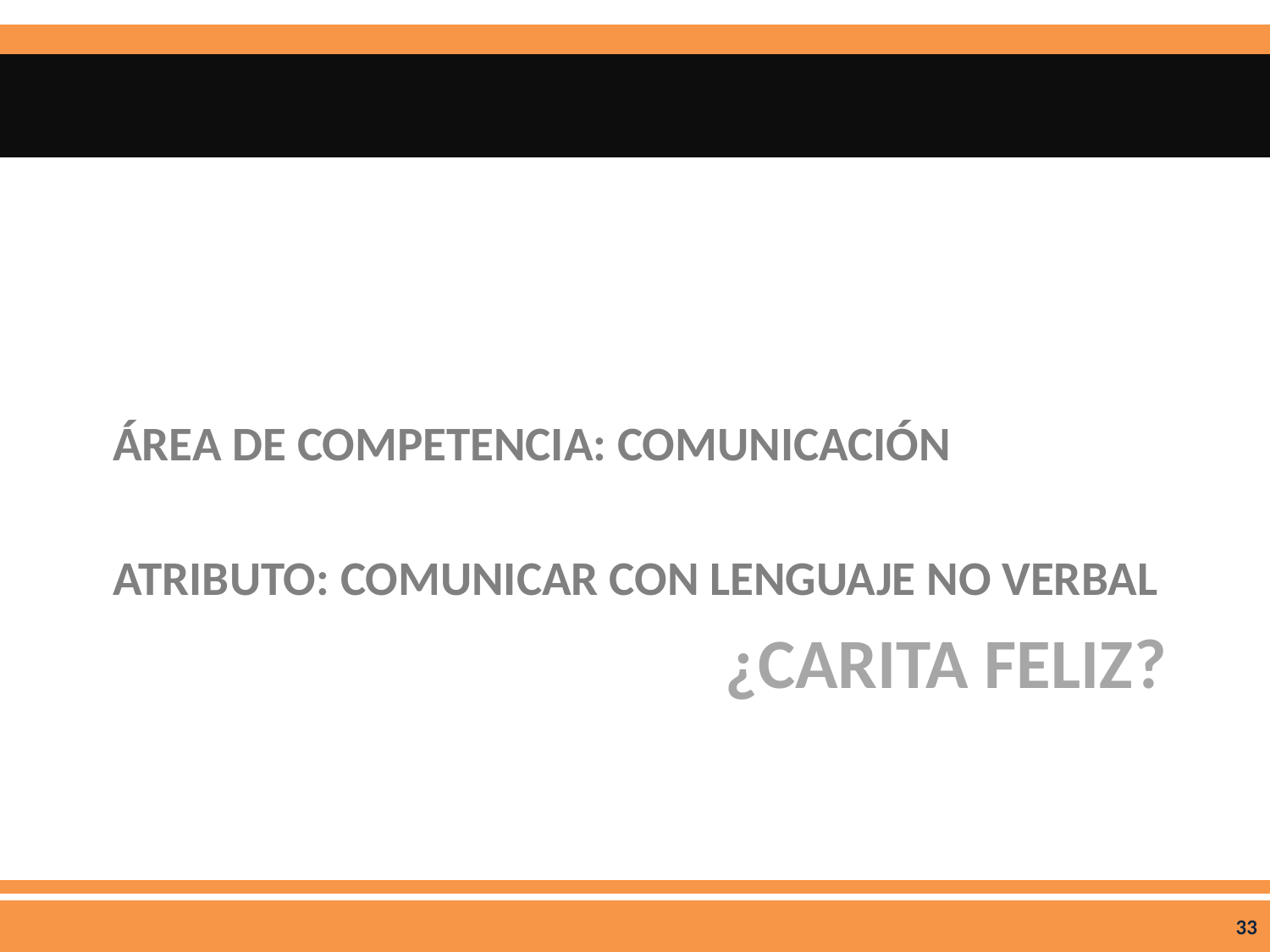

ÁREA DE COMPETENCIA: COMUNICACIÓN

ATRIBUTO: COMUNICAR CON LENGUAJE NO VERBAL
# ¿Carita feliz?
33